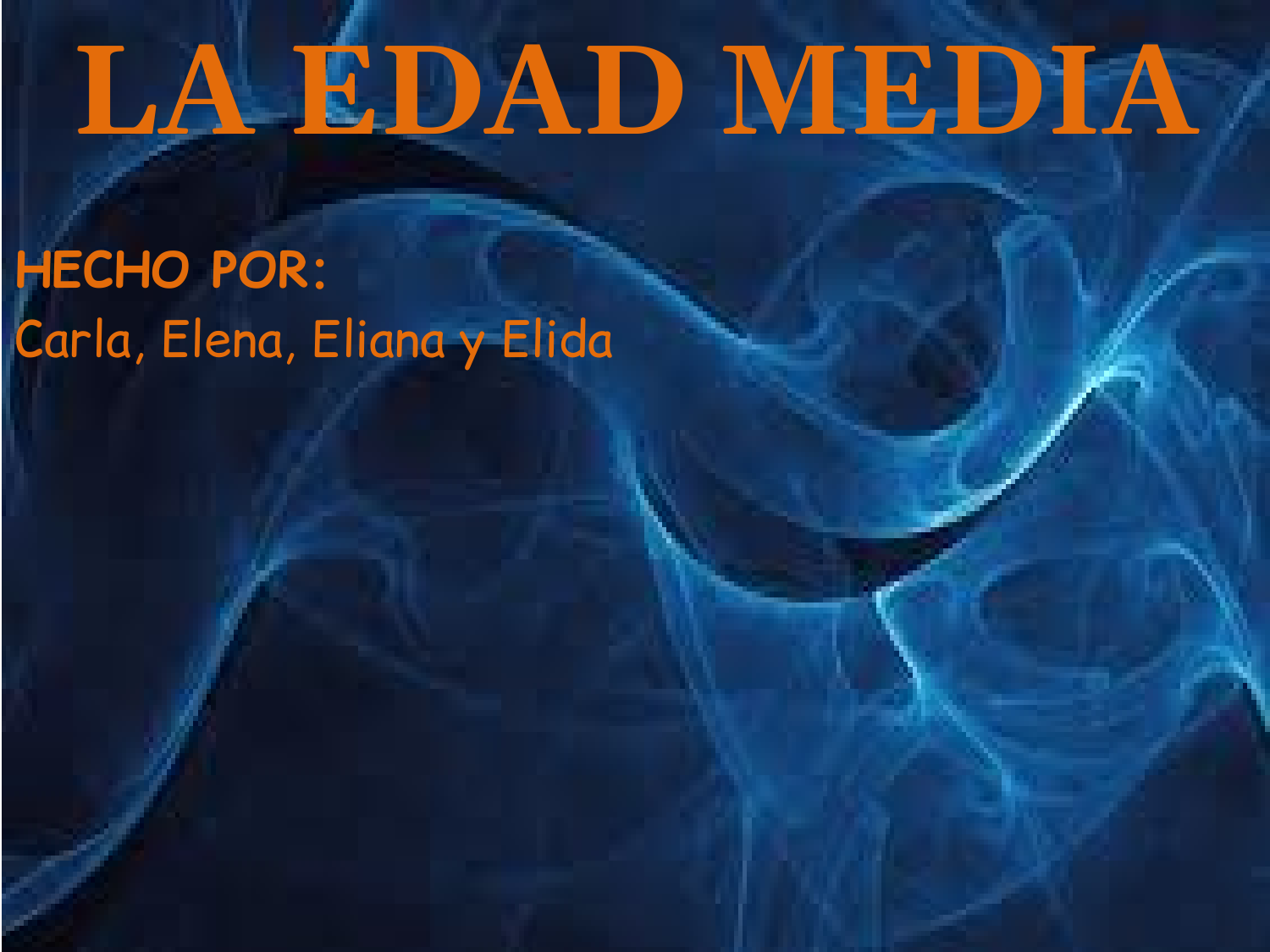

LA EDAD MEDIA

HECHO POR:
Carla, Elena, Eliana y Elida